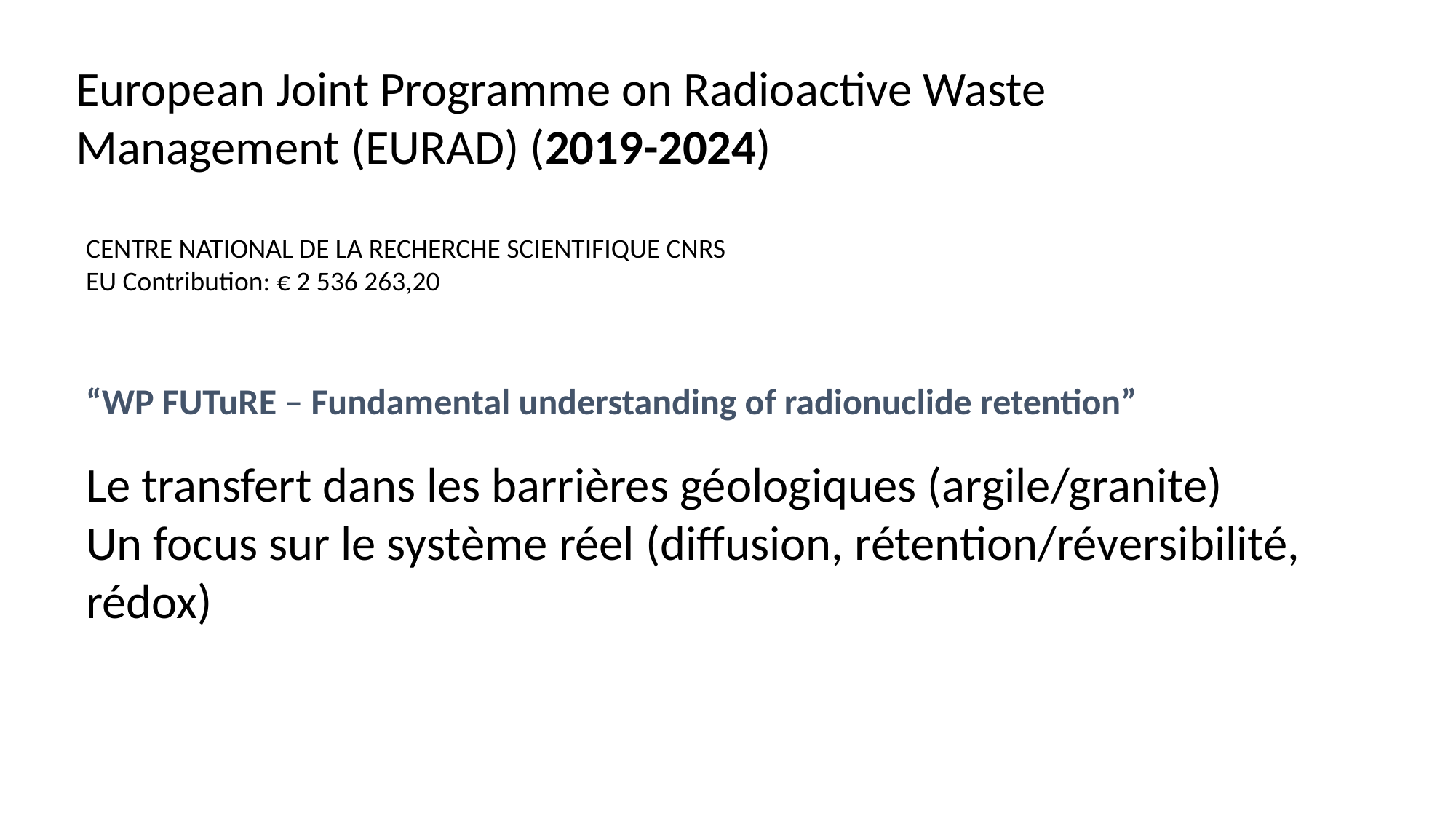

European Joint Programme on Radioactive Waste Management (EURAD) (2019-2024)
CENTRE NATIONAL DE LA RECHERCHE SCIENTIFIQUE CNRS
EU Contribution: € 2 536 263,20
“WP FUTuRE – Fundamental understanding of radionuclide retention”
Le transfert dans les barrières géologiques (argile/granite)
Un focus sur le système réel (diffusion, rétention/réversibilité, rédox)